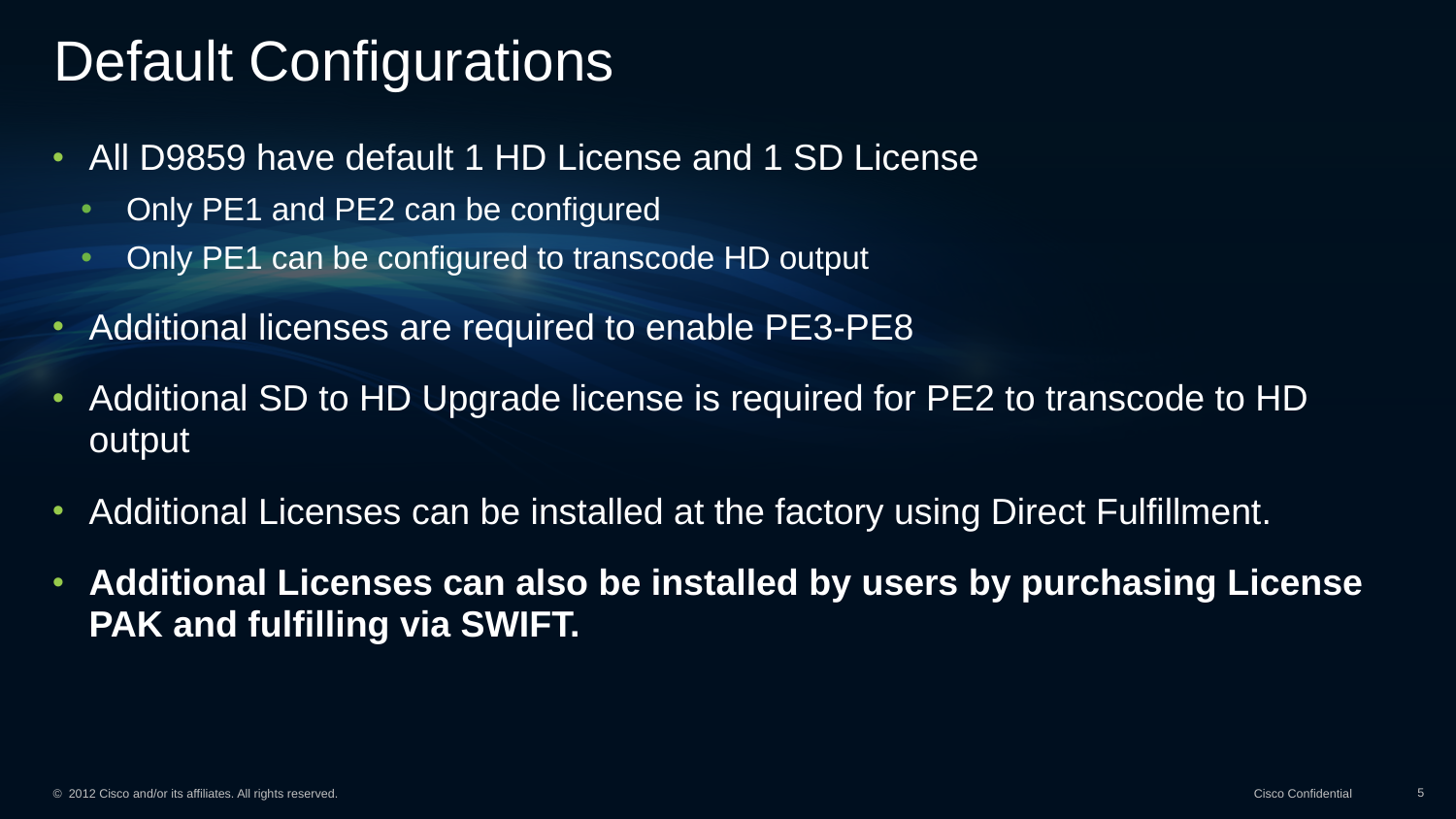

# Default Configurations
All D9859 have default 1 HD License and 1 SD License
Only PE1 and PE2 can be configured
Only PE1 can be configured to transcode HD output
Additional licenses are required to enable PE3-PE8
Additional SD to HD Upgrade license is required for PE2 to transcode to HD output
Additional Licenses can be installed at the factory using Direct Fulfillment.
Additional Licenses can also be installed by users by purchasing License PAK and fulfilling via SWIFT.